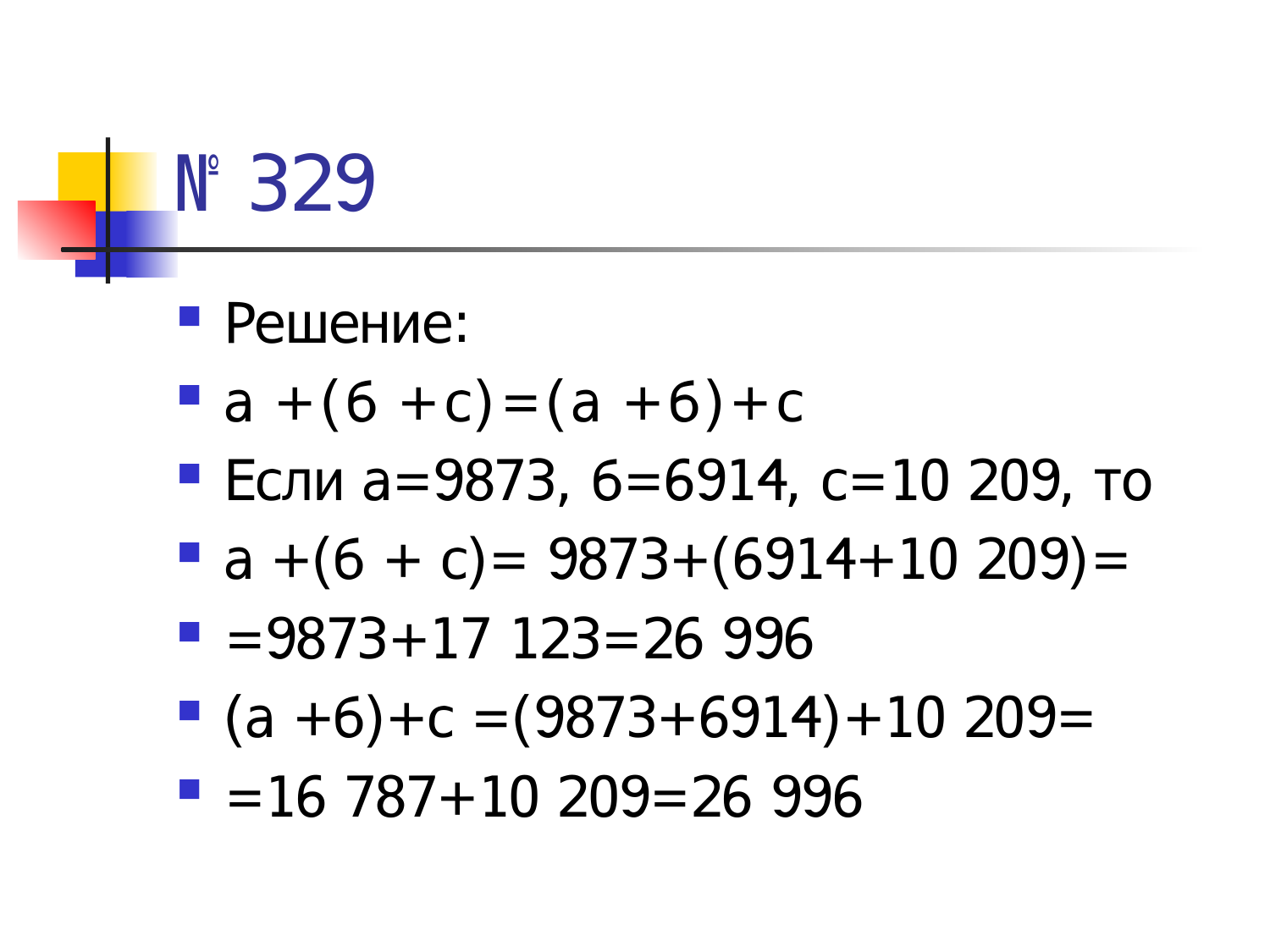

# № 329
Решение:
а +(б +с)=(а +б)+с
Если а=9873, б=6914, с=10 209, то
а +(б + с)= 9873+(6914+10 209)=
=9873+17 123=26 996
(а +б)+с =(9873+6914)+10 209=
=16 787+10 209=26 996